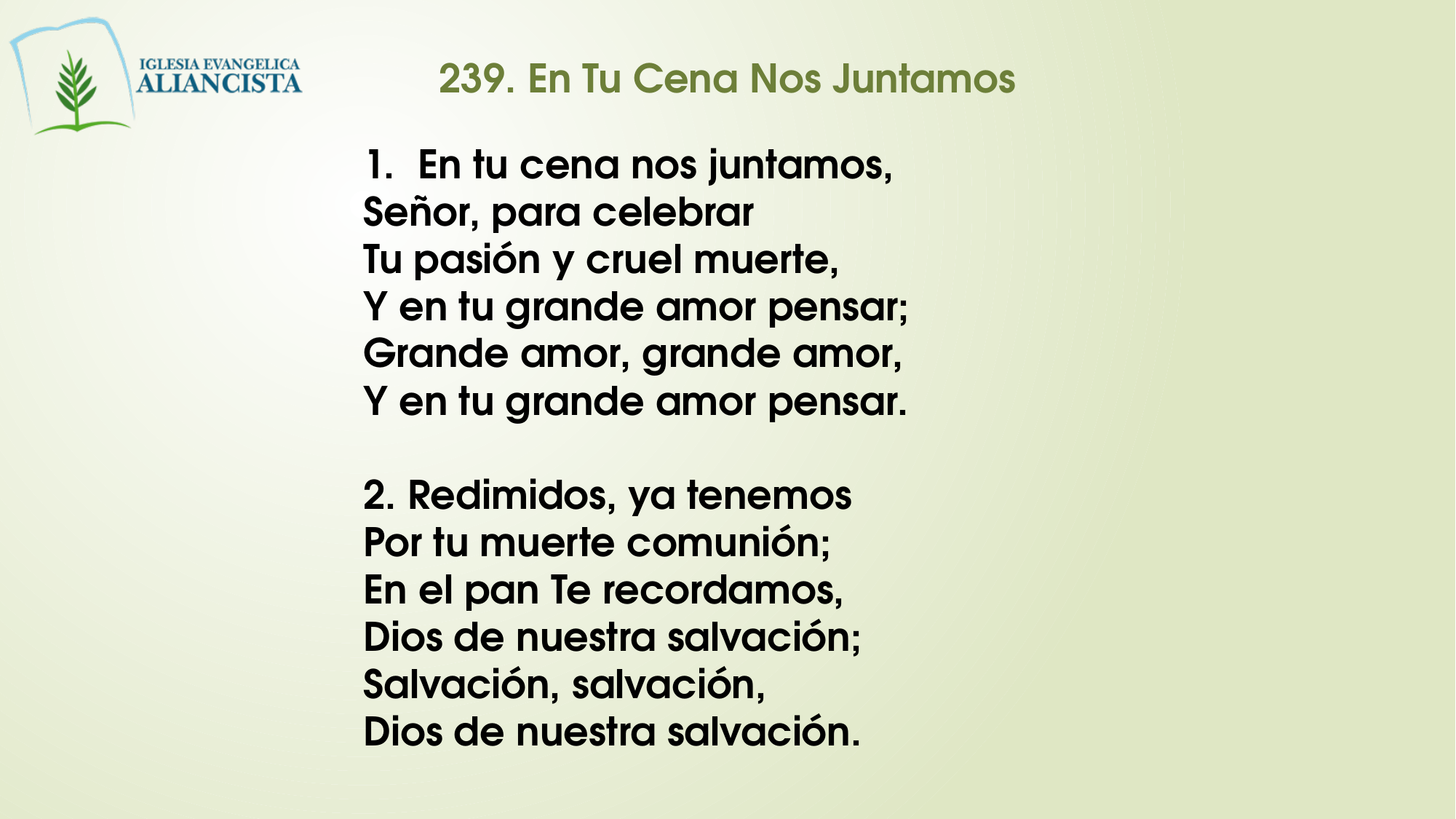

239. En Tu Cena Nos Juntamos
En tu cena nos juntamos,
Señor, para celebrar
Tu pasión y cruel muerte,
Y en tu grande amor pensar;
Grande amor, grande amor,
Y en tu grande amor pensar.

2. Redimidos, ya tenemos
Por tu muerte comunión;
En el pan Te recordamos,
Dios de nuestra salvación;
Salvación, salvación,
Dios de nuestra salvación.